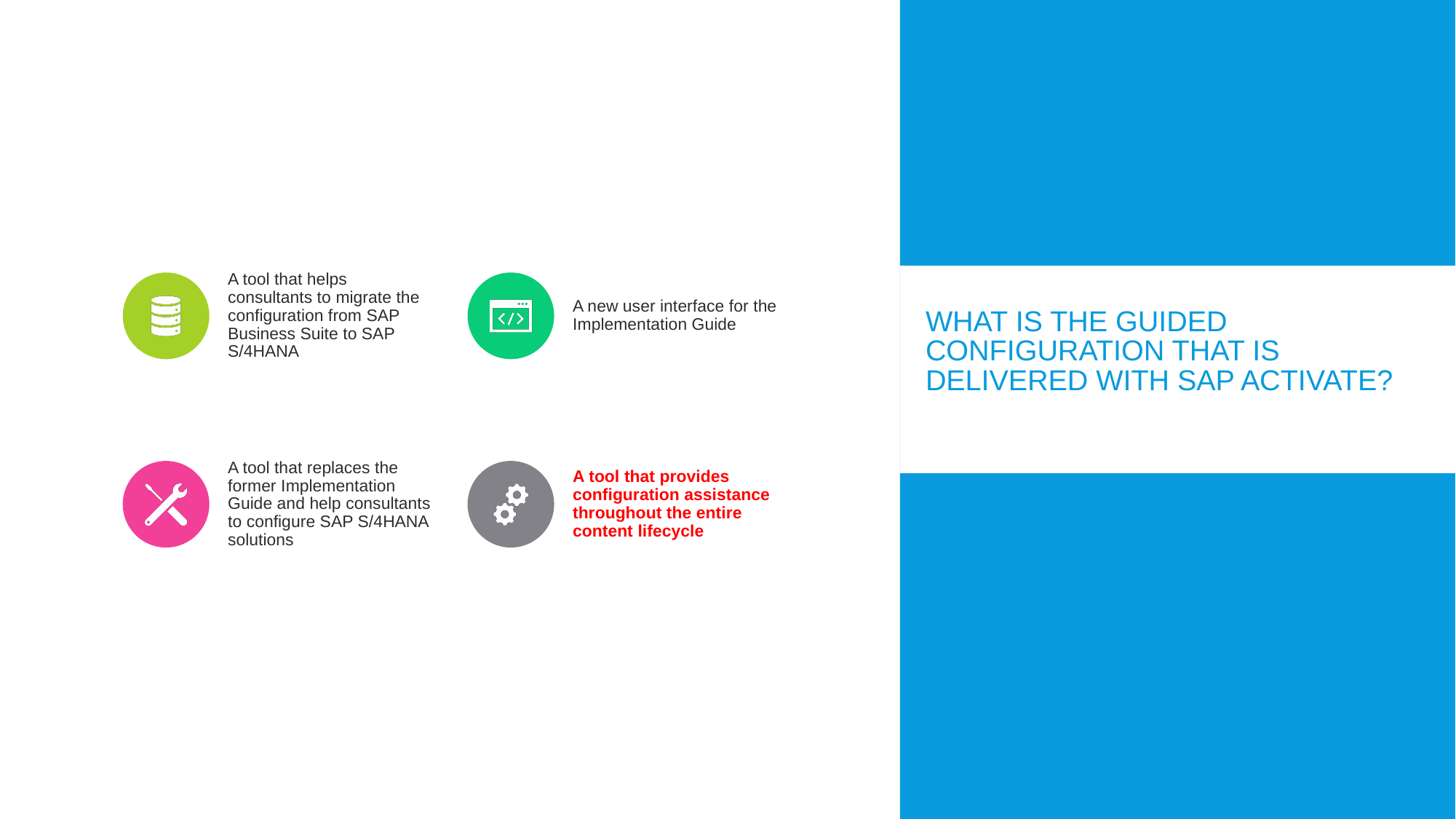

A tool that helps consultants to migrate the configuration from SAP Business Suite to SAP S/4HANA
A new user interface for the Implementation Guide
A tool that replaces the former Implementation Guide and help consultants to configure SAP S/4HANA solutions
A tool that provides configuration assistance throughout the entire content lifecycle

# What is the guided configuration that is delivered with SAP Activate?